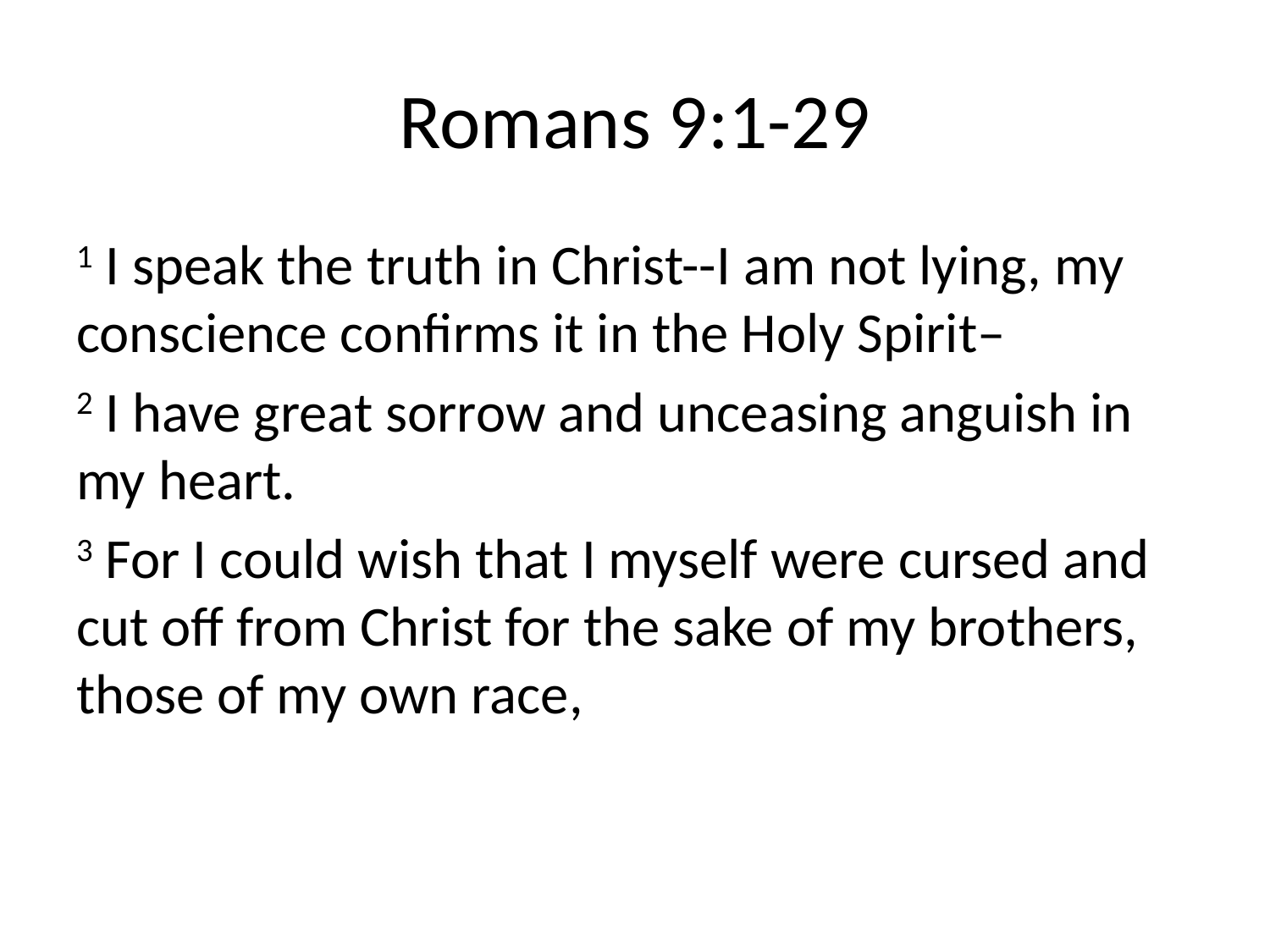

# Romans 9:1-29
1 I speak the truth in Christ--I am not lying, my conscience confirms it in the Holy Spirit–
2 I have great sorrow and unceasing anguish in my heart.
3 For I could wish that I myself were cursed and cut off from Christ for the sake of my brothers, those of my own race,